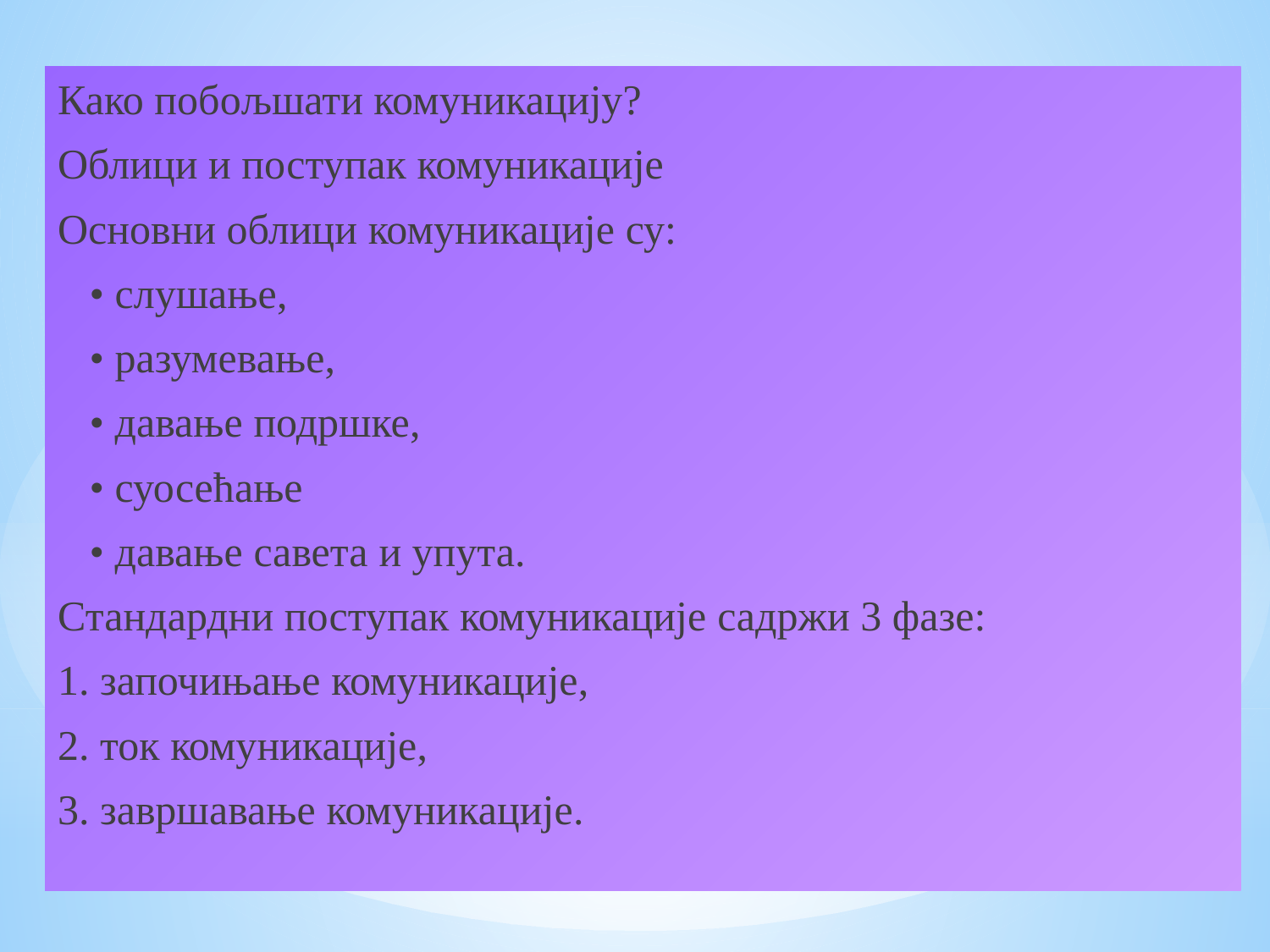

Како побољшати комуникацију?
Облици и поступак комуникације
Основни облици комуникације су:
   • слушање,
   • разумевање,
   • давање подршке,
   • суосећање
   • давање савета и упута.
Стандардни поступак комуникације садржи 3 фазе:
1. започињање комуникације,
2. ток комуникације,
3. завршавање комуникације.